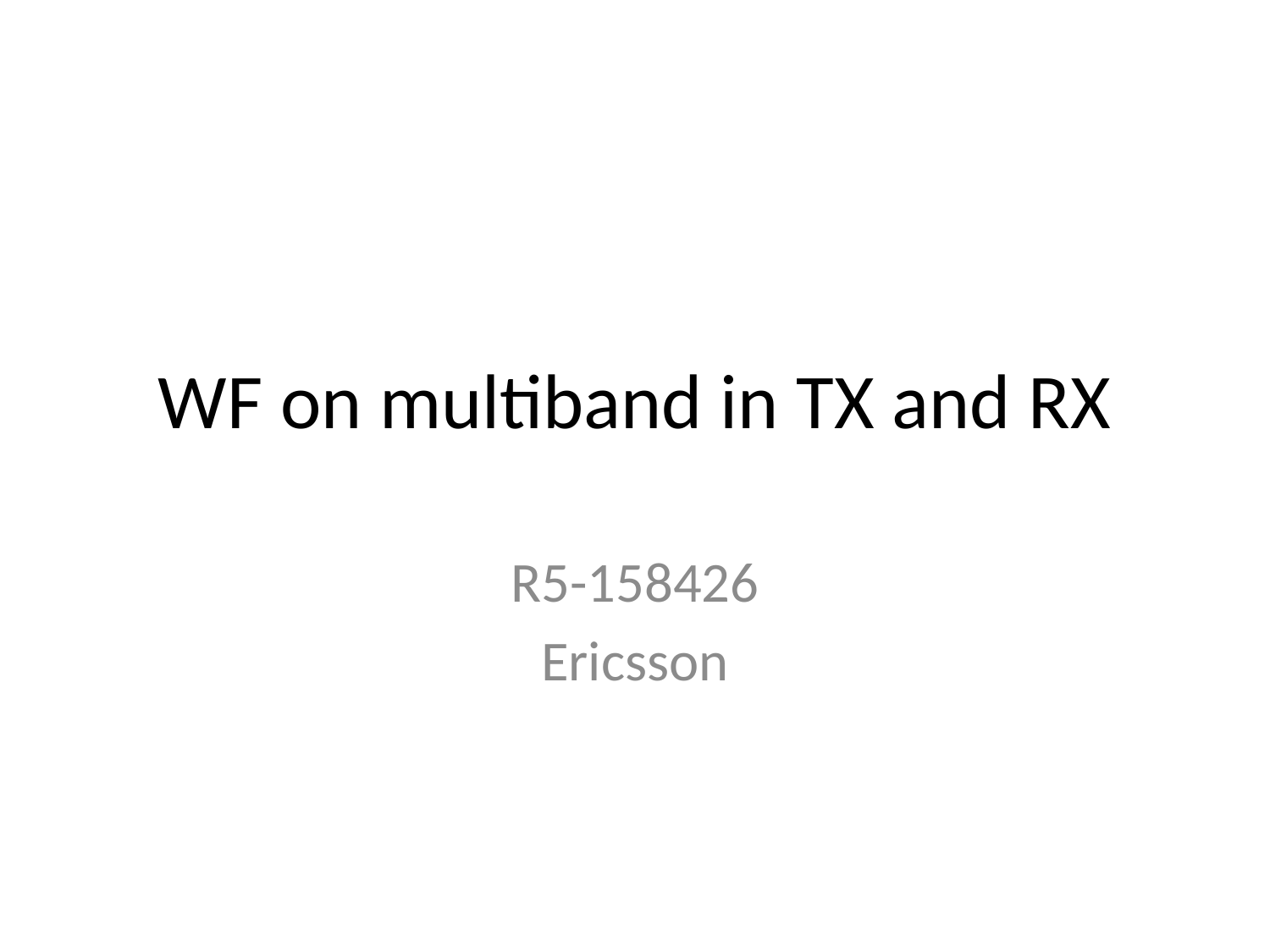

# WF on multiband in TX and RX
R5-158426
Ericsson